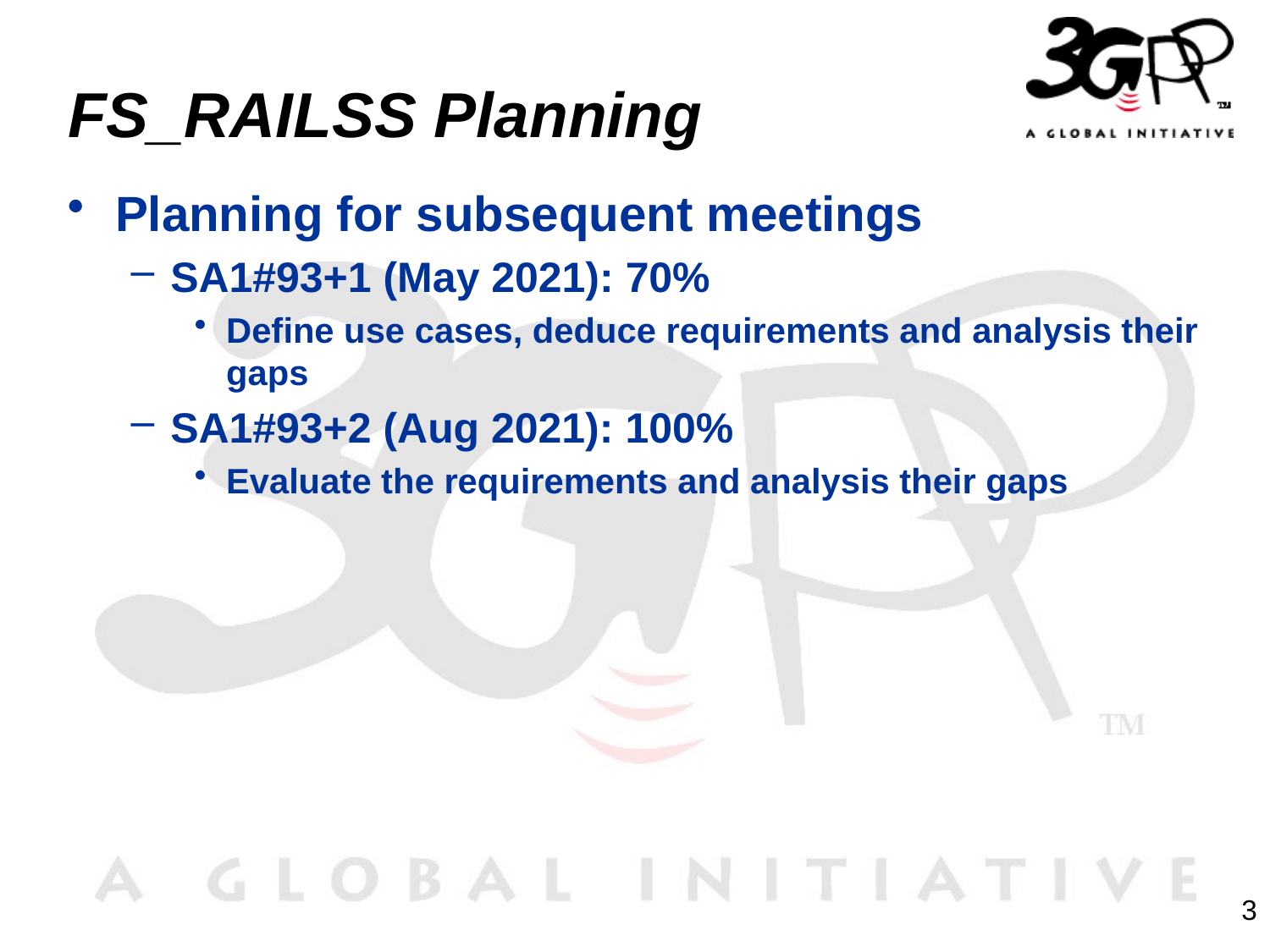

# FS_RAILSS Planning
Planning for subsequent meetings
SA1#93+1 (May 2021): 70%
Define use cases, deduce requirements and analysis their gaps
SA1#93+2 (Aug 2021): 100%
Evaluate the requirements and analysis their gaps
3